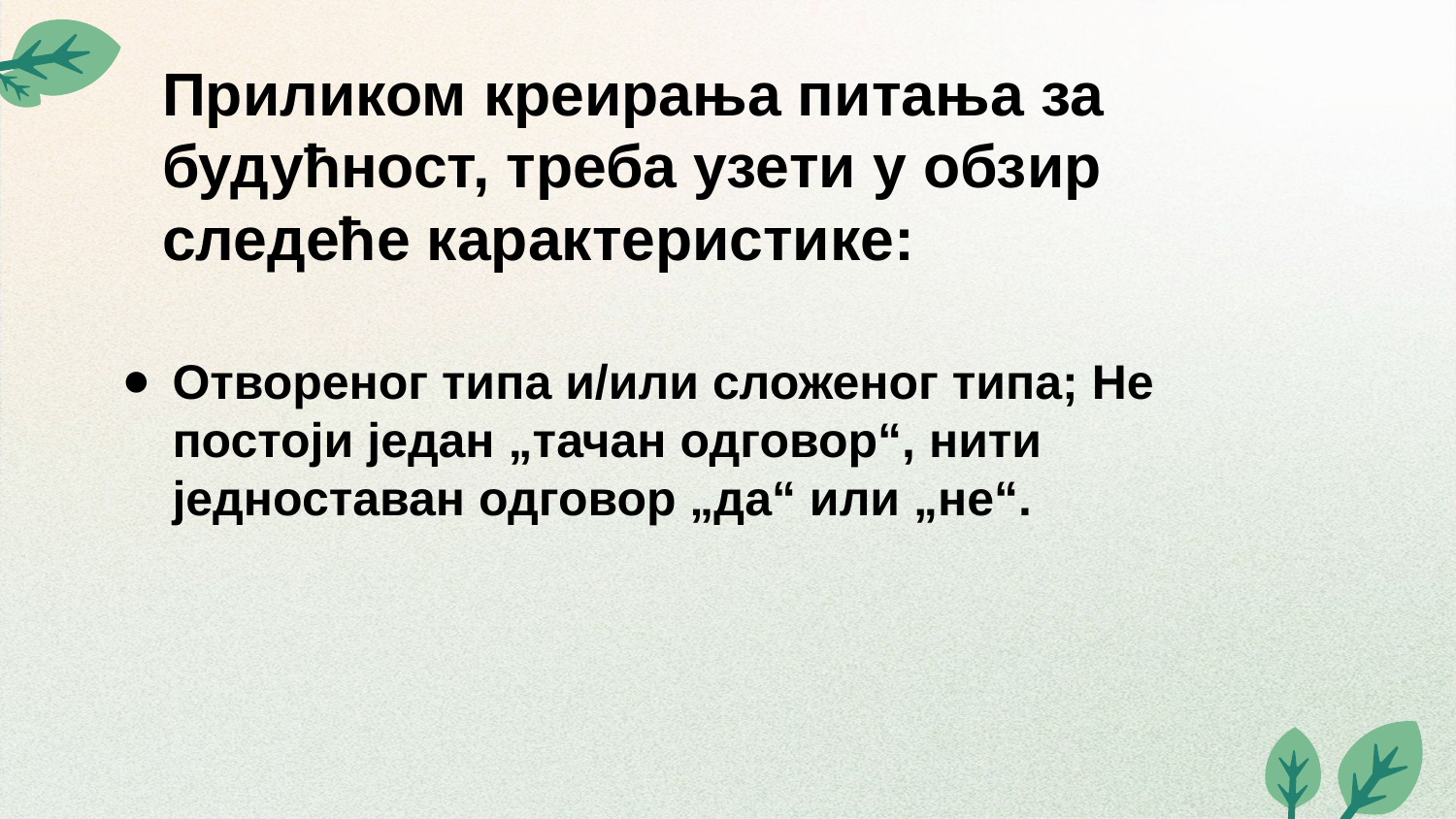

# Приликом креирања питања за будућност, треба узети у обзир следеће карактеристике:
Отвореног типа и/или сложеног типа; Не постоји један „тачан одговор“, нити једноставан одговор „да“ или „не“.